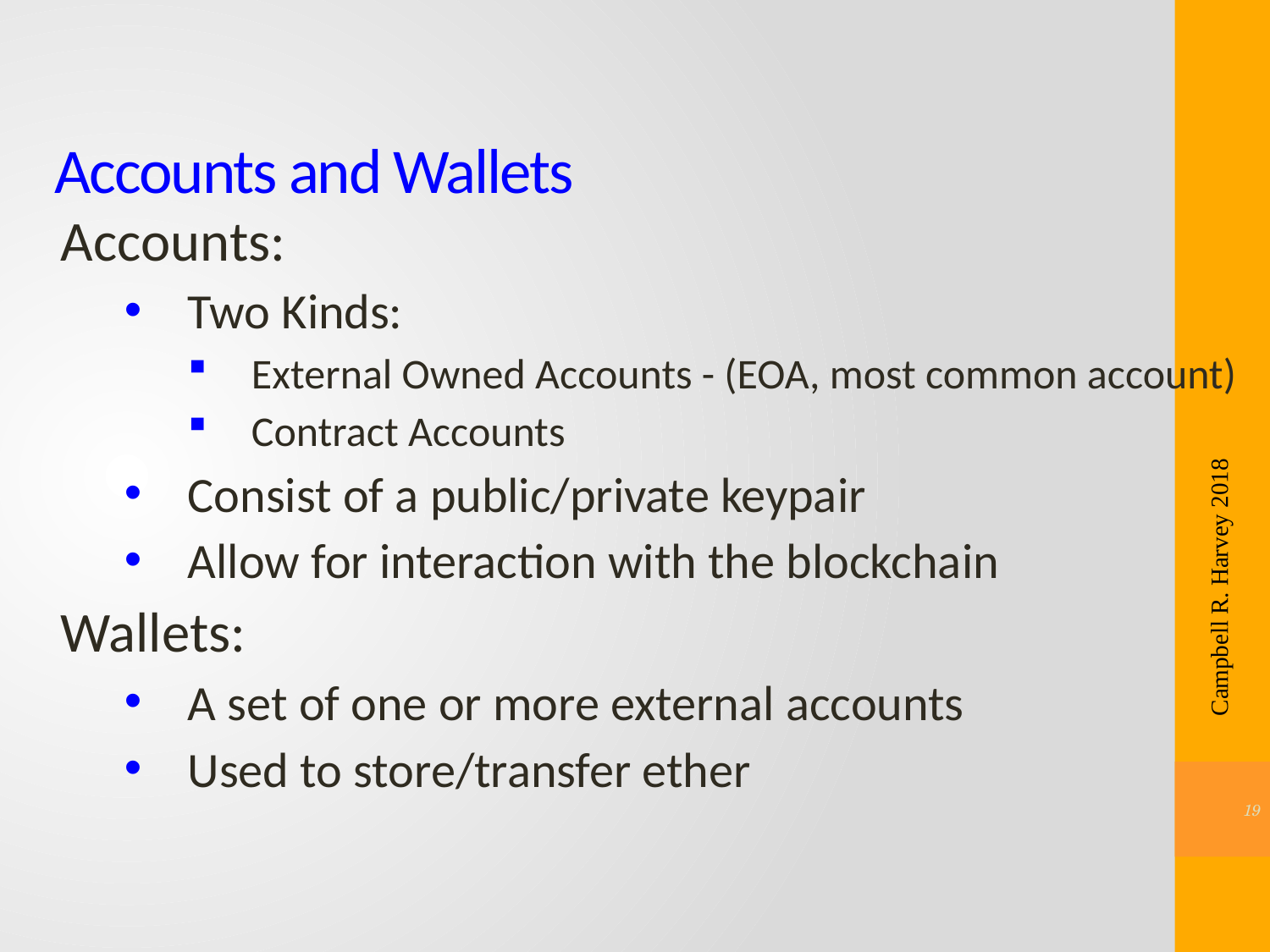

# Accounts and Wallets
Accounts:
Two Kinds:
External Owned Accounts - (EOA, most common account)
Contract Accounts
Consist of a public/private keypair
Allow for interaction with the blockchain
Wallets:
A set of one or more external accounts
Used to store/transfer ether

Campbell R. Harvey 2018
19